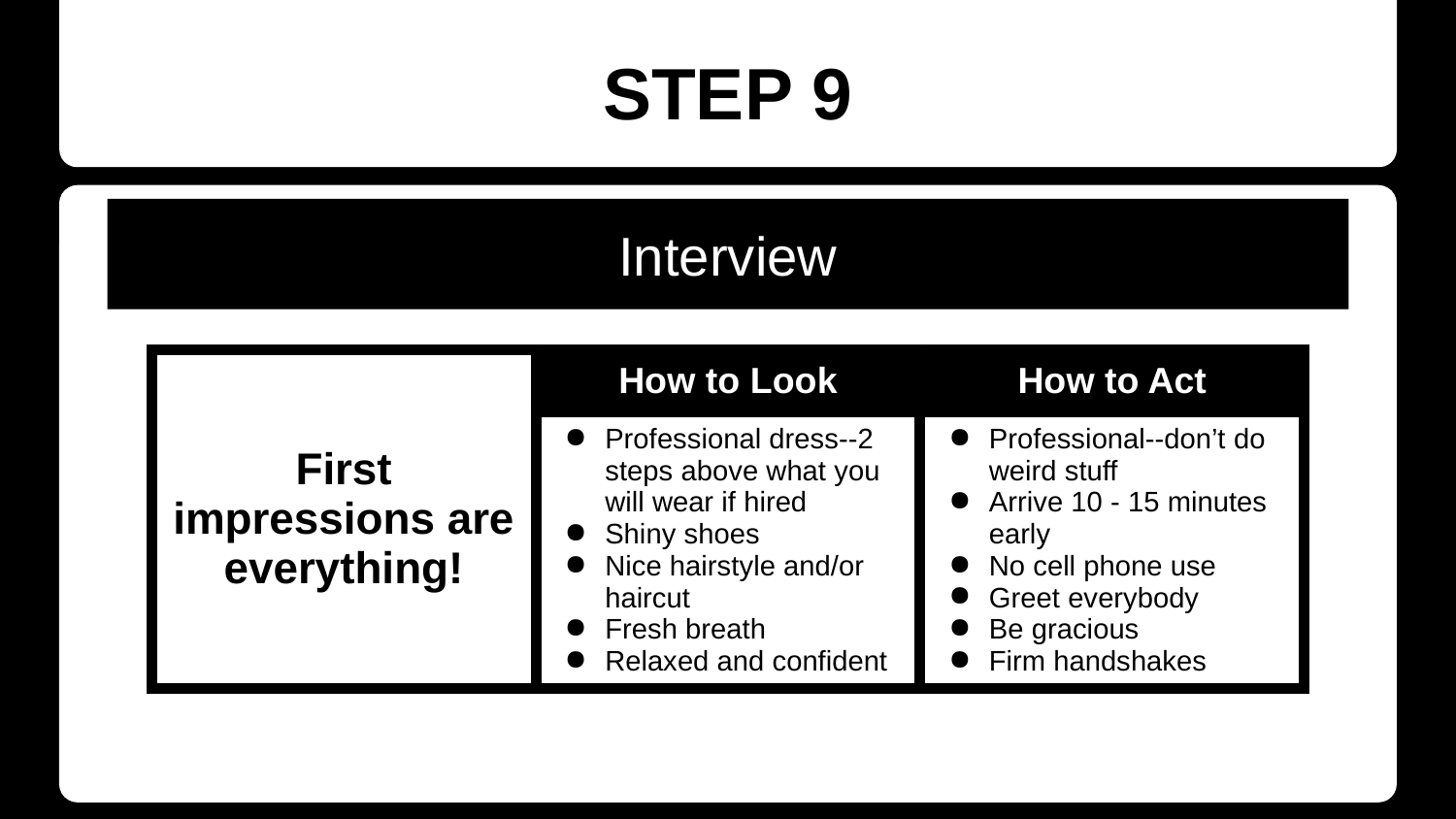

# STEP 9
Interview
| First impressions are everything! | How to Look | How to Act |
| --- | --- | --- |
|  | Professional dress--2 steps above what you will wear if hired Shiny shoes Nice hairstyle and/or haircut Fresh breath Relaxed and confident | Professional--don’t do weird stuff Arrive 10 - 15 minutes early No cell phone use Greet everybody Be gracious Firm handshakes |